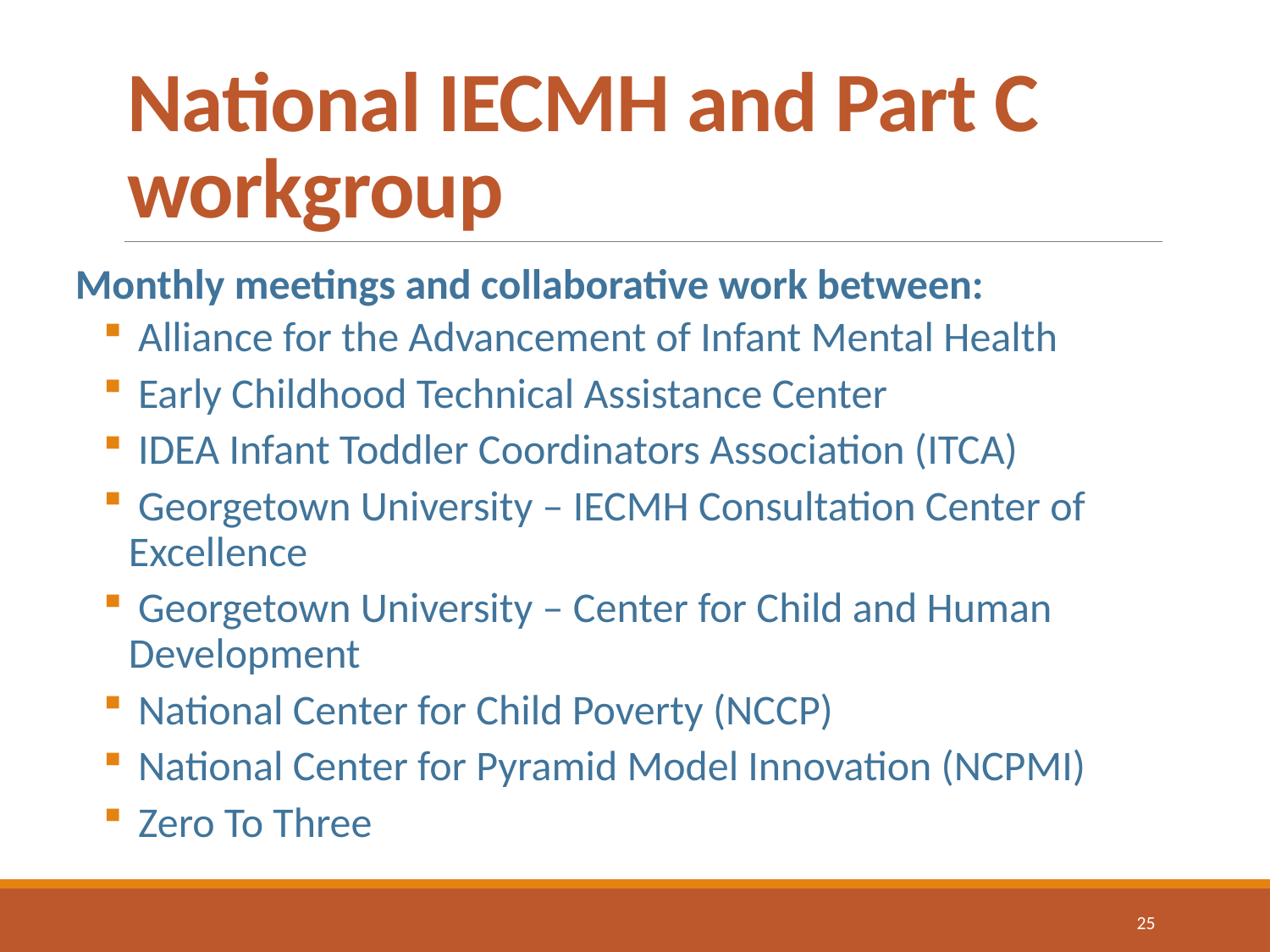

# National IECMH and Part C workgroup
Monthly meetings and collaborative work between:
 Alliance for the Advancement of Infant Mental Health
 Early Childhood Technical Assistance Center
 IDEA Infant Toddler Coordinators Association (ITCA)
 Georgetown University – IECMH Consultation Center of Excellence
 Georgetown University – Center for Child and Human Development
 National Center for Child Poverty (NCCP)
 National Center for Pyramid Model Innovation (NCPMI)
 Zero To Three

25